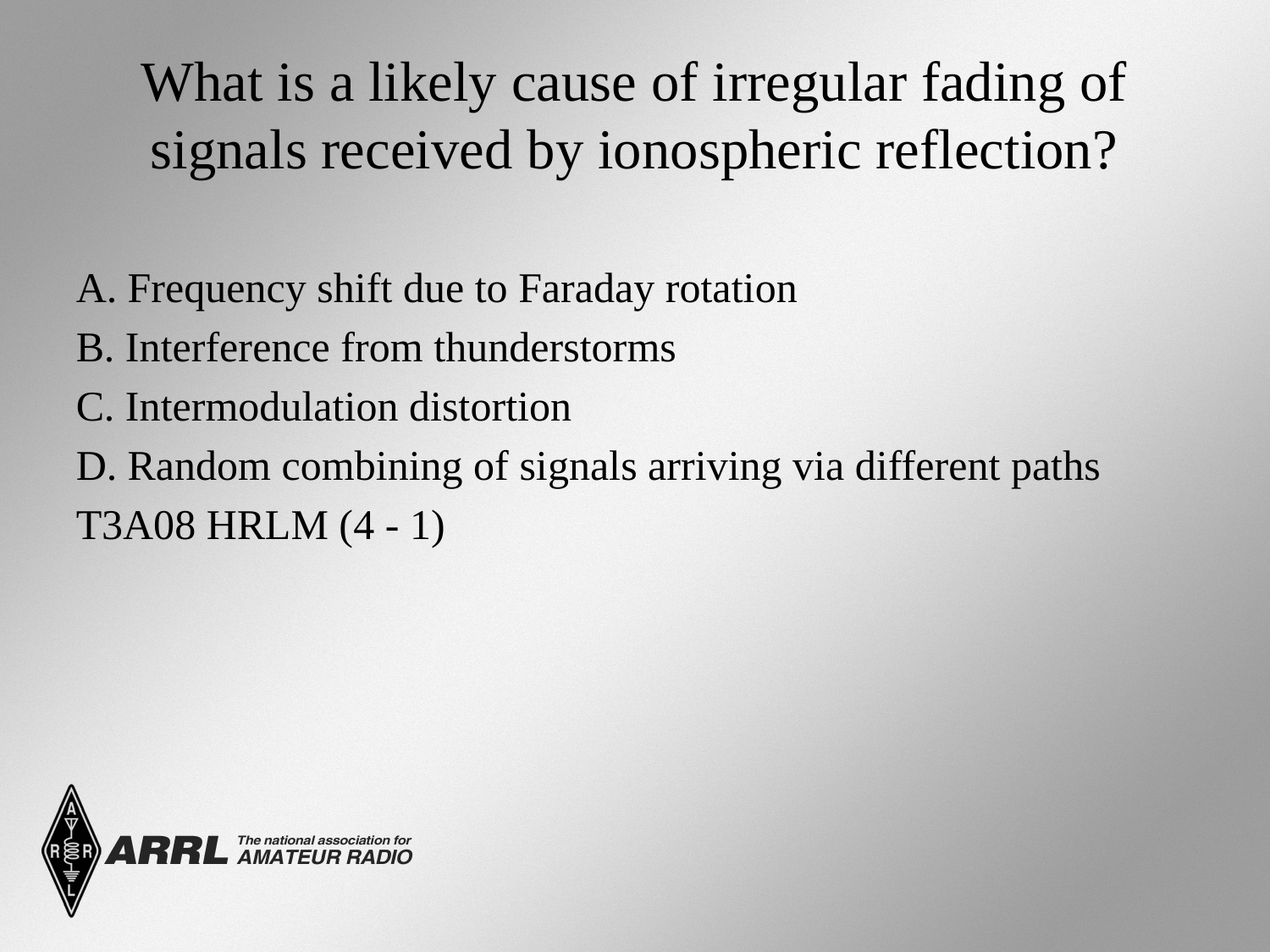

# What is a likely cause of irregular fading of signals received by ionospheric reflection?
A. Frequency shift due to Faraday rotation
B. Interference from thunderstorms
C. Intermodulation distortion
D. Random combining of signals arriving via different paths
T3A08 HRLM (4 - 1)